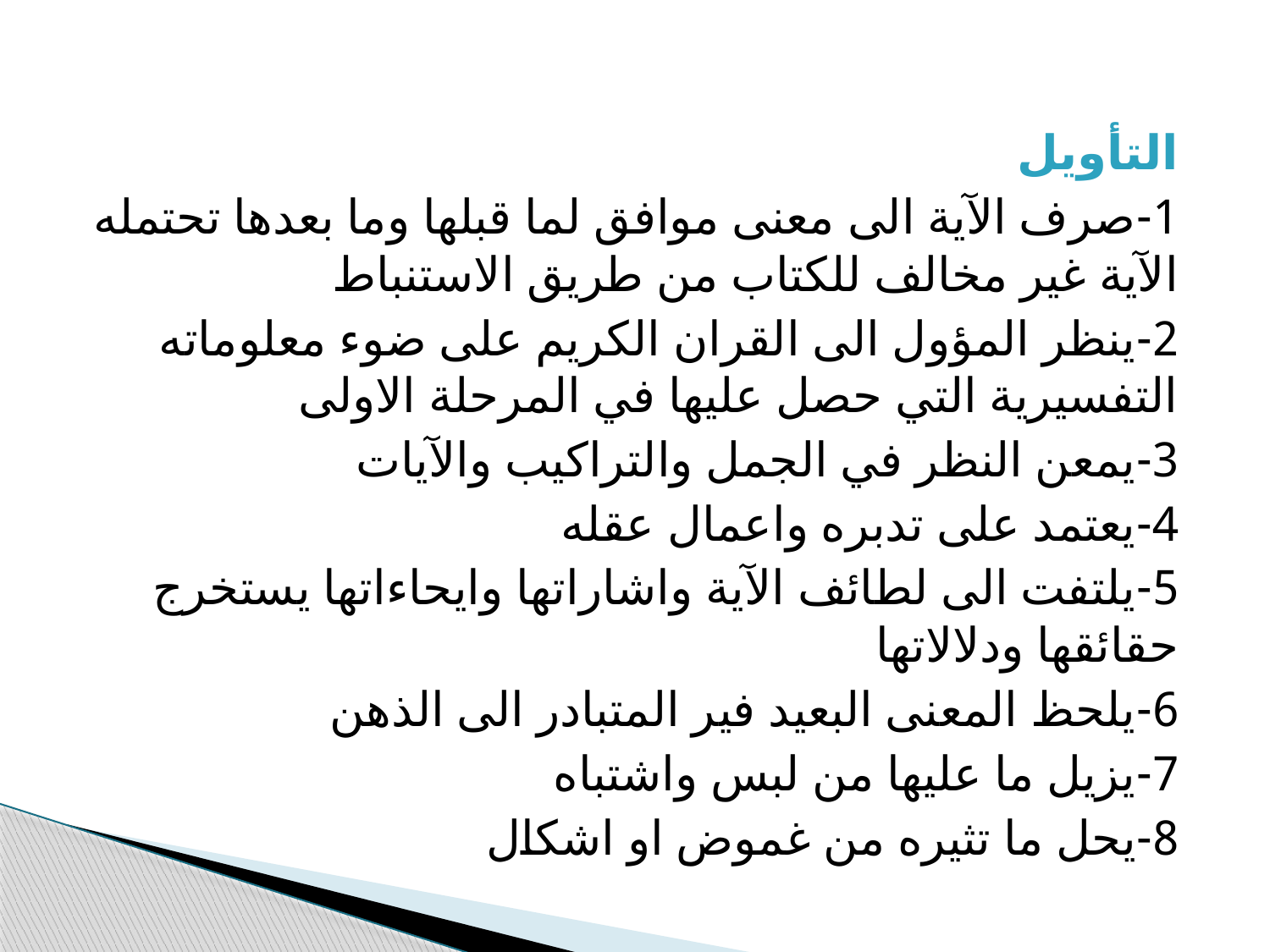

التأويل
1-	صرف الآية الى معنى موافق لما قبلها وما بعدها تحتمله الآية غير مخالف للكتاب من طريق الاستنباط
2-	ينظر المؤول الى القران الكريم على ضوء معلوماته التفسيرية التي حصل عليها في المرحلة الاولى
3-	يمعن النظر في الجمل والتراكيب والآيات
4-	يعتمد على تدبره واعمال عقله
5-	يلتفت الى لطائف الآية واشاراتها وايحاءاتها يستخرج حقائقها ودلالاتها
6-	يلحظ المعنى البعيد فير المتبادر الى الذهن
7-	يزيل ما عليها من لبس واشتباه
8-	يحل ما تثيره من غموض او اشكال